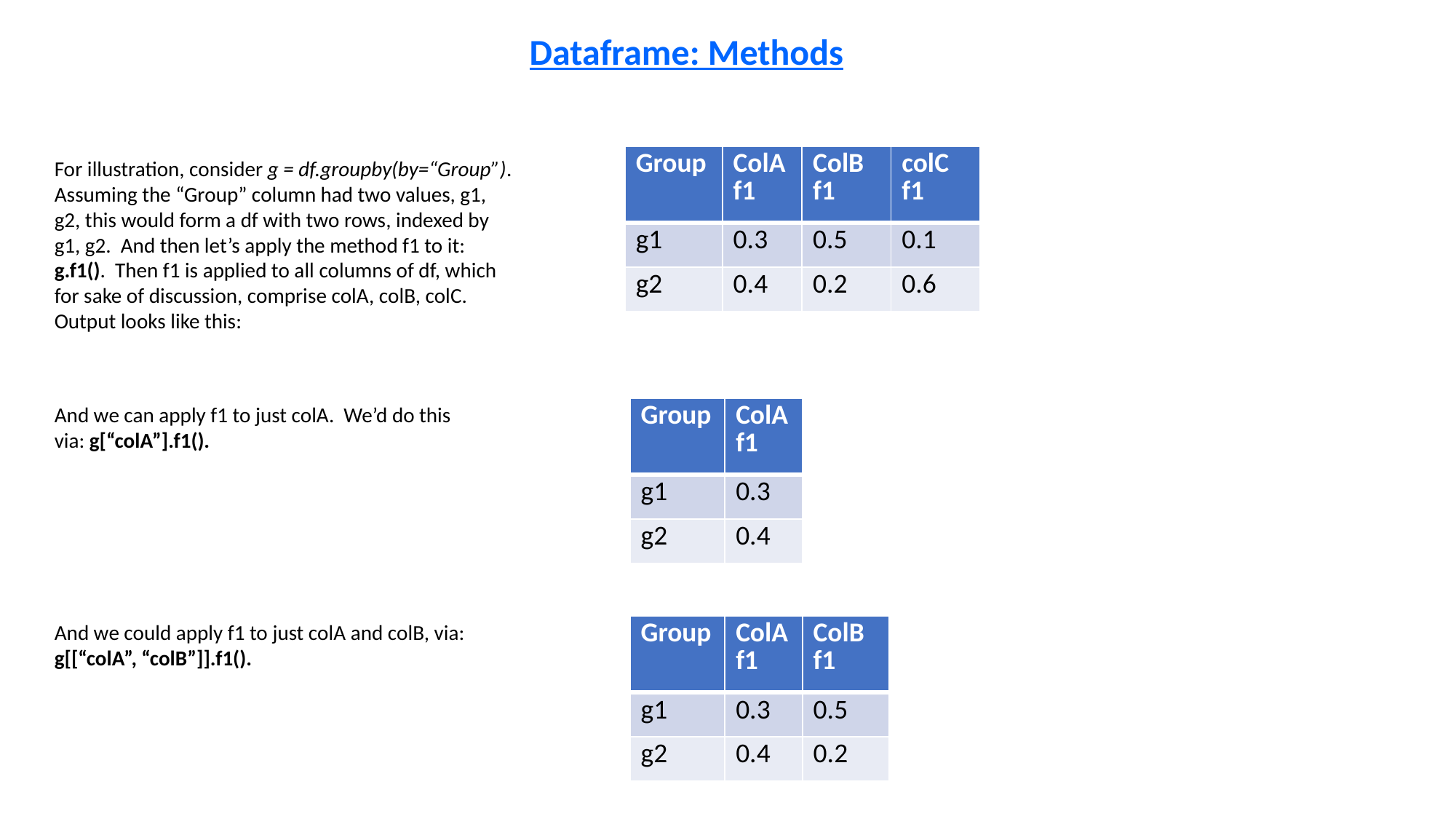

Dataframe: Methods
| Group | ColA f1 | ColB f1 | colC f1 |
| --- | --- | --- | --- |
| g1 | 0.3 | 0.5 | 0.1 |
| g2 | 0.4 | 0.2 | 0.6 |
For illustration, consider g = df.groupby(by=“Group”). Assuming the “Group” column had two values, g1, g2, this would form a df with two rows, indexed by g1, g2.  And then let’s apply the method f1 to it: g.f1().  Then f1 is applied to all columns of df, which for sake of discussion, comprise colA, colB, colC.  Output looks like this:
And we can apply f1 to just colA.  We’d do this via: g[“colA”].f1().
| Group | ColA f1 |
| --- | --- |
| g1 | 0.3 |
| g2 | 0.4 |
And we could apply f1 to just colA and colB, via:
g[[“colA”, “colB”]].f1().
| Group | ColA f1 | ColB f1 |
| --- | --- | --- |
| g1 | 0.3 | 0.5 |
| g2 | 0.4 | 0.2 |